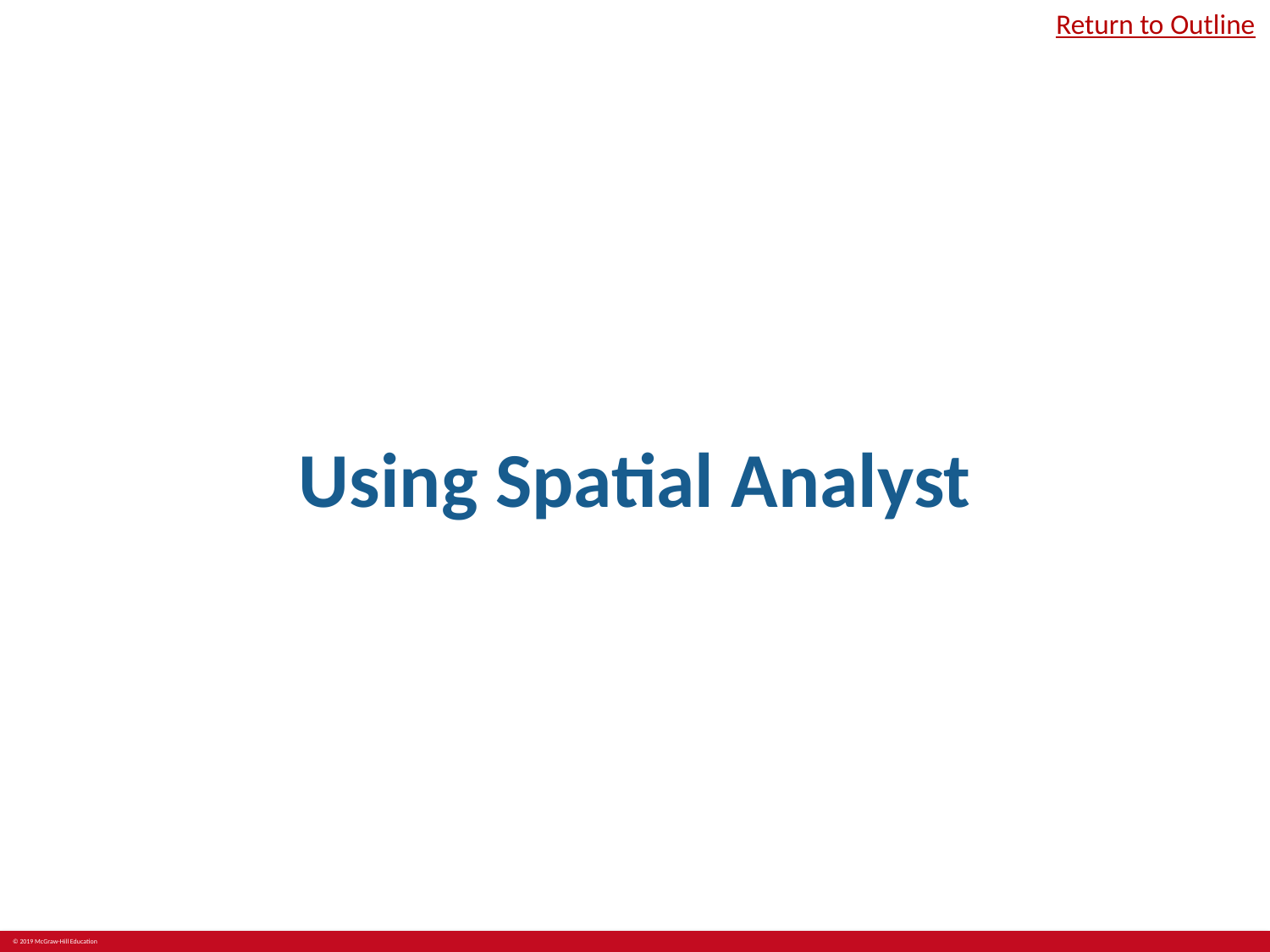

Return to Outline
# Using Spatial Analyst